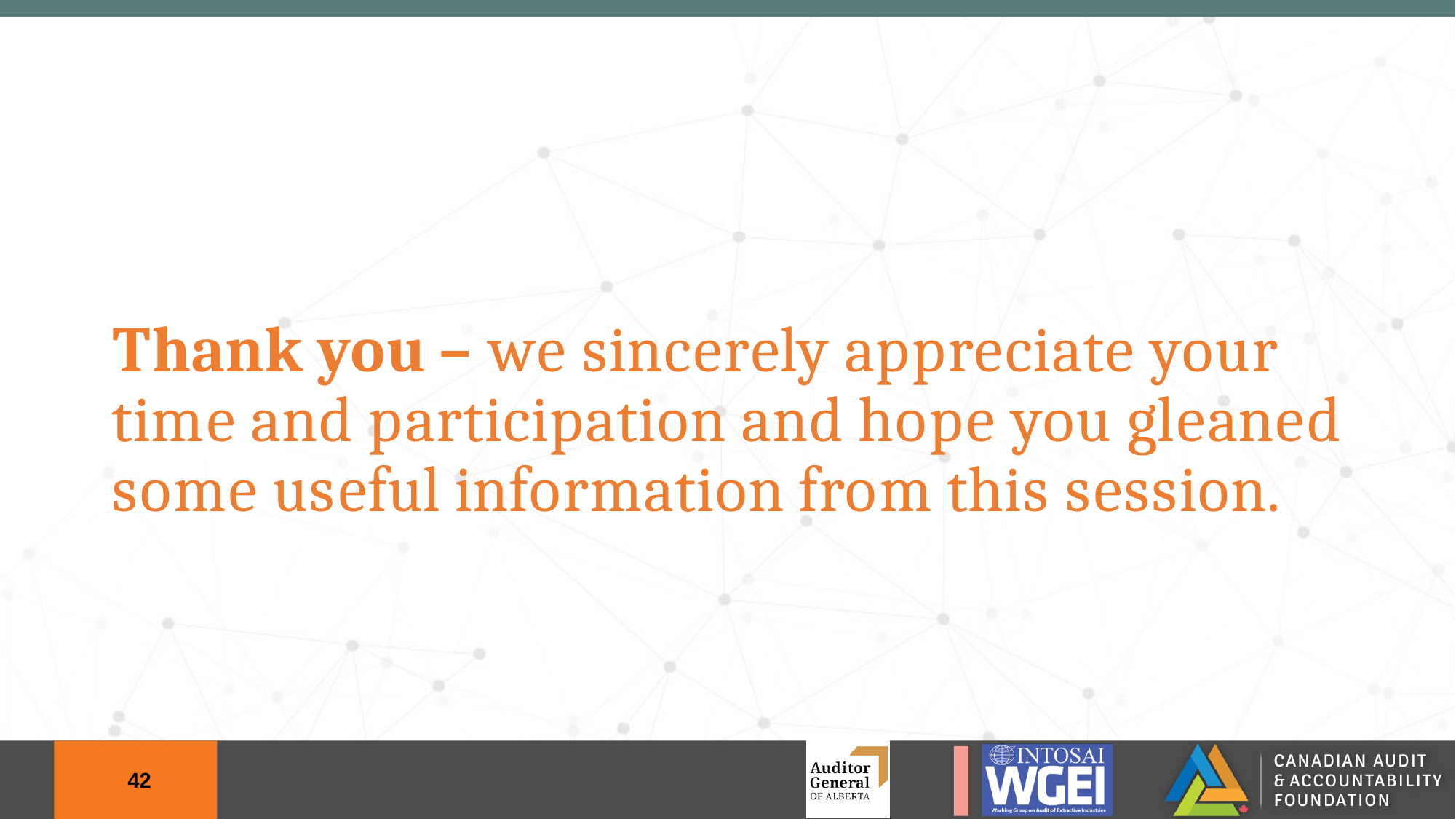

# Thank you – we sincerely appreciate your time and participation and hope you gleaned some useful information from this session.